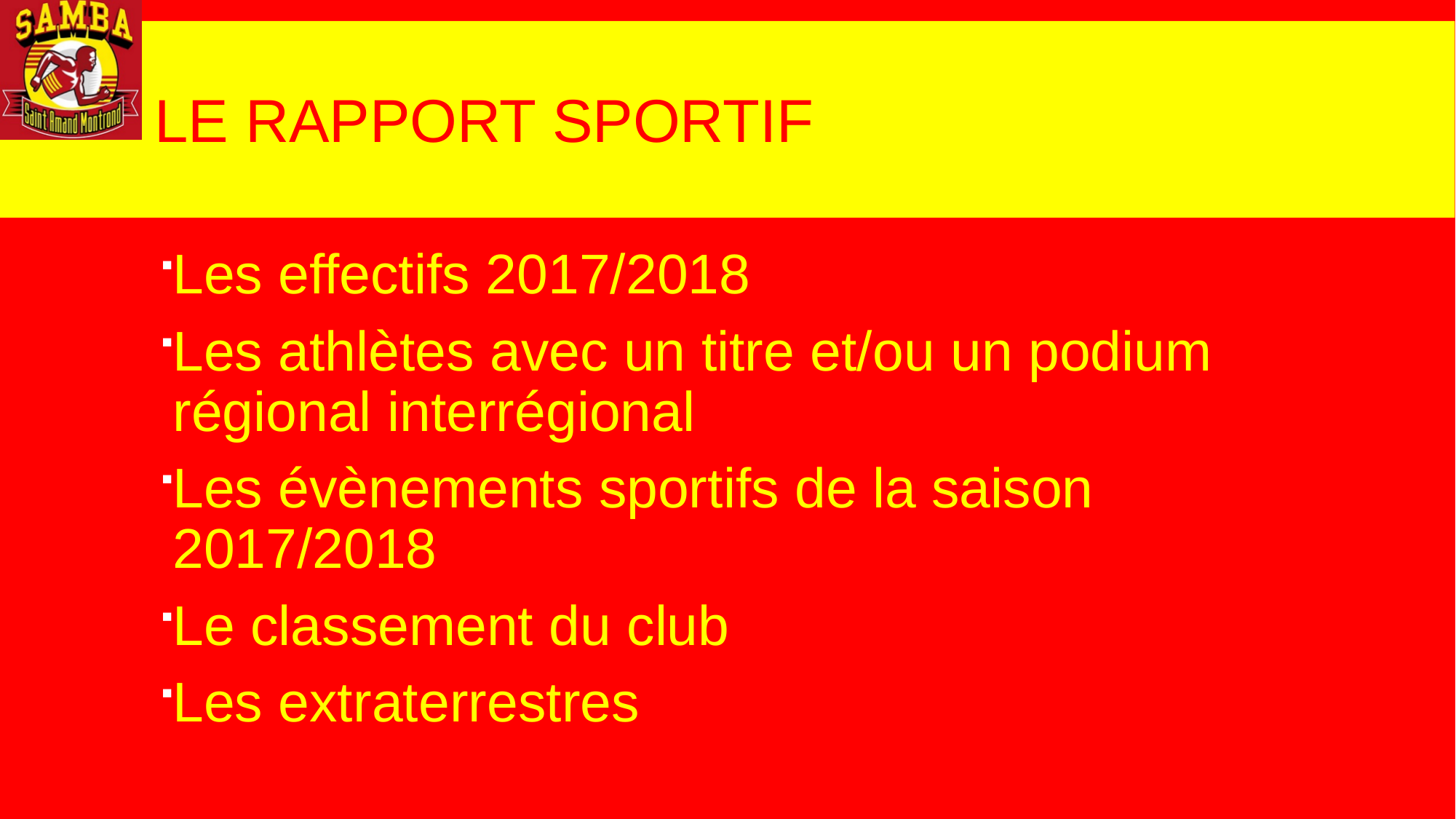

# Le rapport sportif
Les effectifs 2017/2018
Les athlètes avec un titre et/ou un podium régional interrégional
Les évènements sportifs de la saison 2017/2018
Le classement du club
Les extraterrestres